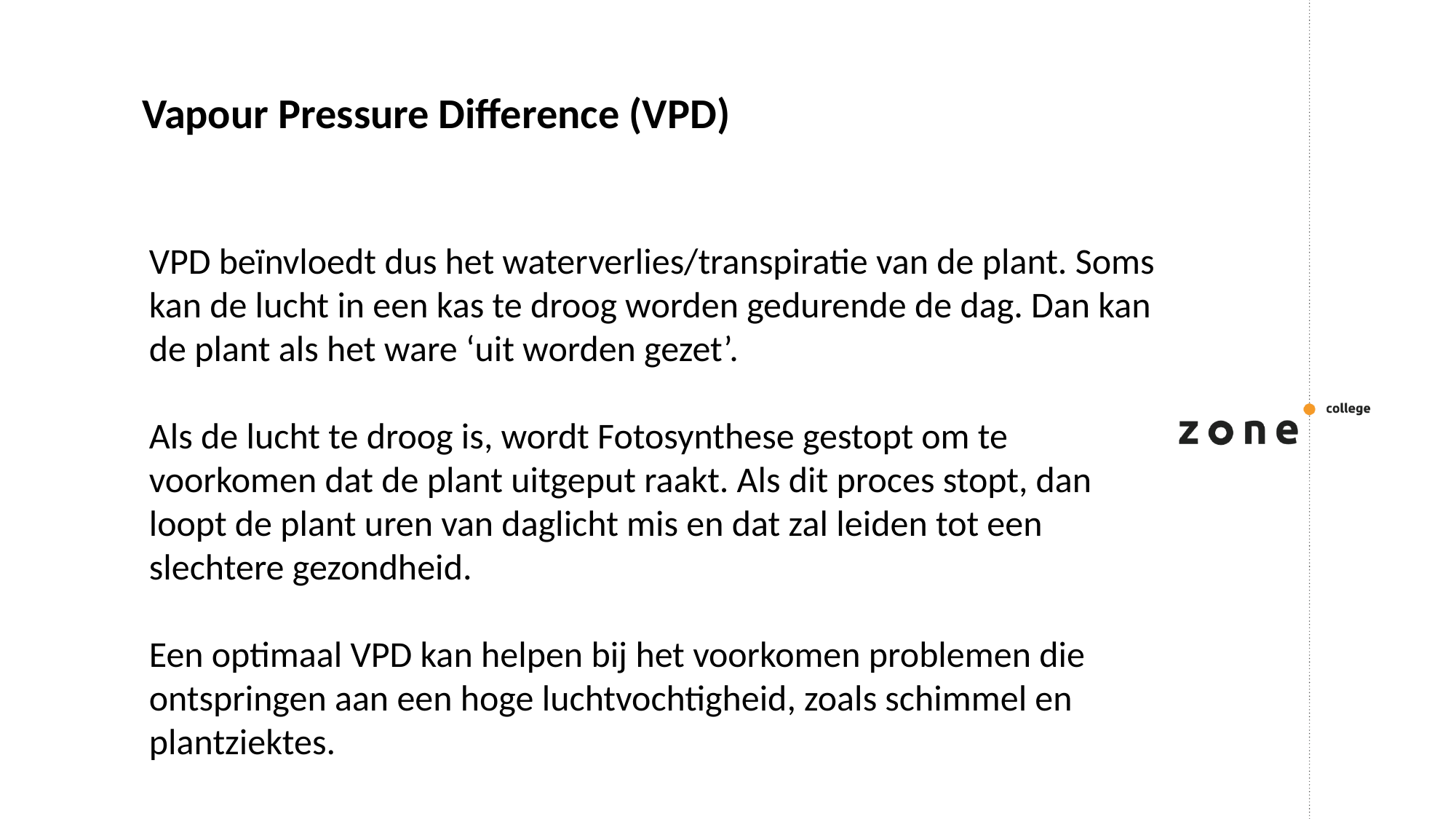

Vapour Pressure Difference (VPD)
VPD beïnvloedt dus het waterverlies/transpiratie van de plant. Soms kan de lucht in een kas te droog worden gedurende de dag. Dan kan de plant als het ware ‘uit worden gezet’.

Als de lucht te droog is, wordt Fotosynthese gestopt om te voorkomen dat de plant uitgeput raakt. Als dit proces stopt, dan loopt de plant uren van daglicht mis en dat zal leiden tot een slechtere gezondheid.

Een optimaal VPD kan helpen bij het voorkomen problemen die ontspringen aan een hoge luchtvochtigheid, zoals schimmel en plantziektes.